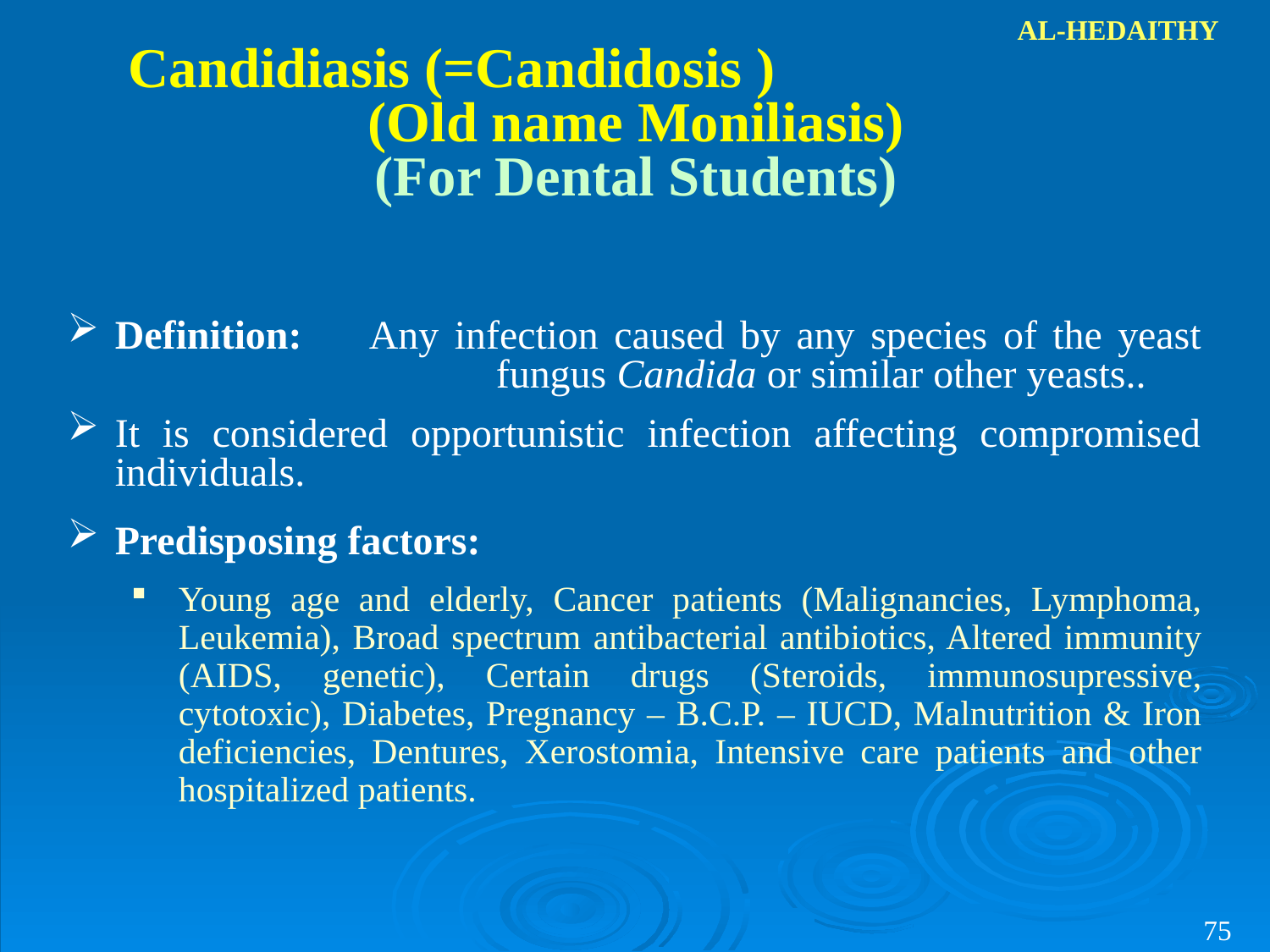

AL-HEDAITHY
Candidiasis (=Candidosis )                           (Old name Moniliasis)
(For Dental Students)
Definition:	Any infection caused by any species of the yeast 			fungus Candida or similar other yeasts..
It is considered opportunistic infection affecting compromised individuals.
Predisposing factors:
Young age and elderly, Cancer patients (Malignancies, Lymphoma, Leukemia), Broad spectrum antibacterial antibiotics, Altered immunity (AIDS, genetic), Certain drugs (Steroids, immunosupressive, cytotoxic), Diabetes, Pregnancy – B.C.P. – IUCD, Malnutrition & Iron deficiencies, Dentures, Xerostomia, Intensive care patients and other hospitalized patients.

75